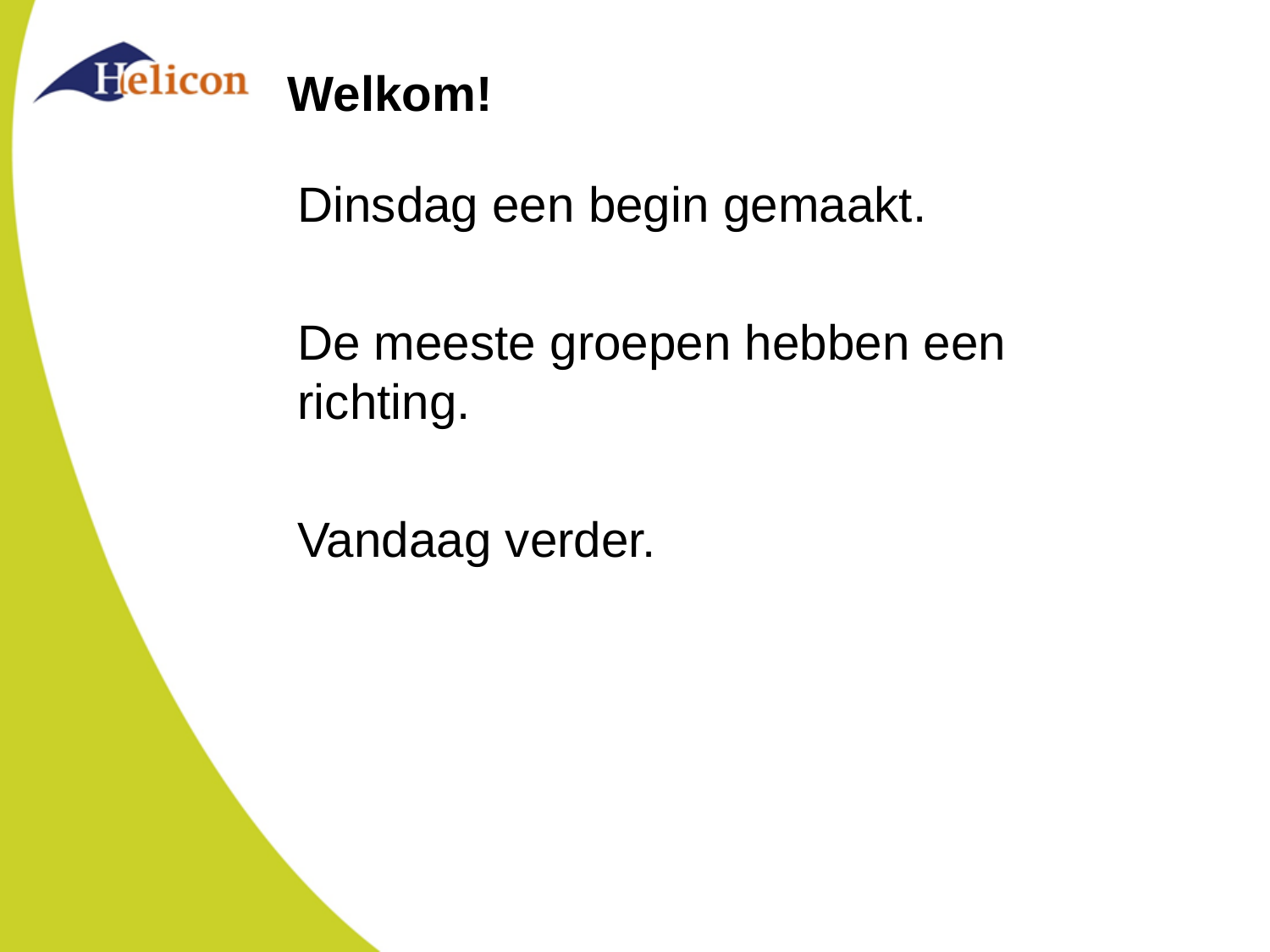

# Welkom!
Dinsdag een begin gemaakt.

De meeste groepen hebben een richting.

Vandaag verder.